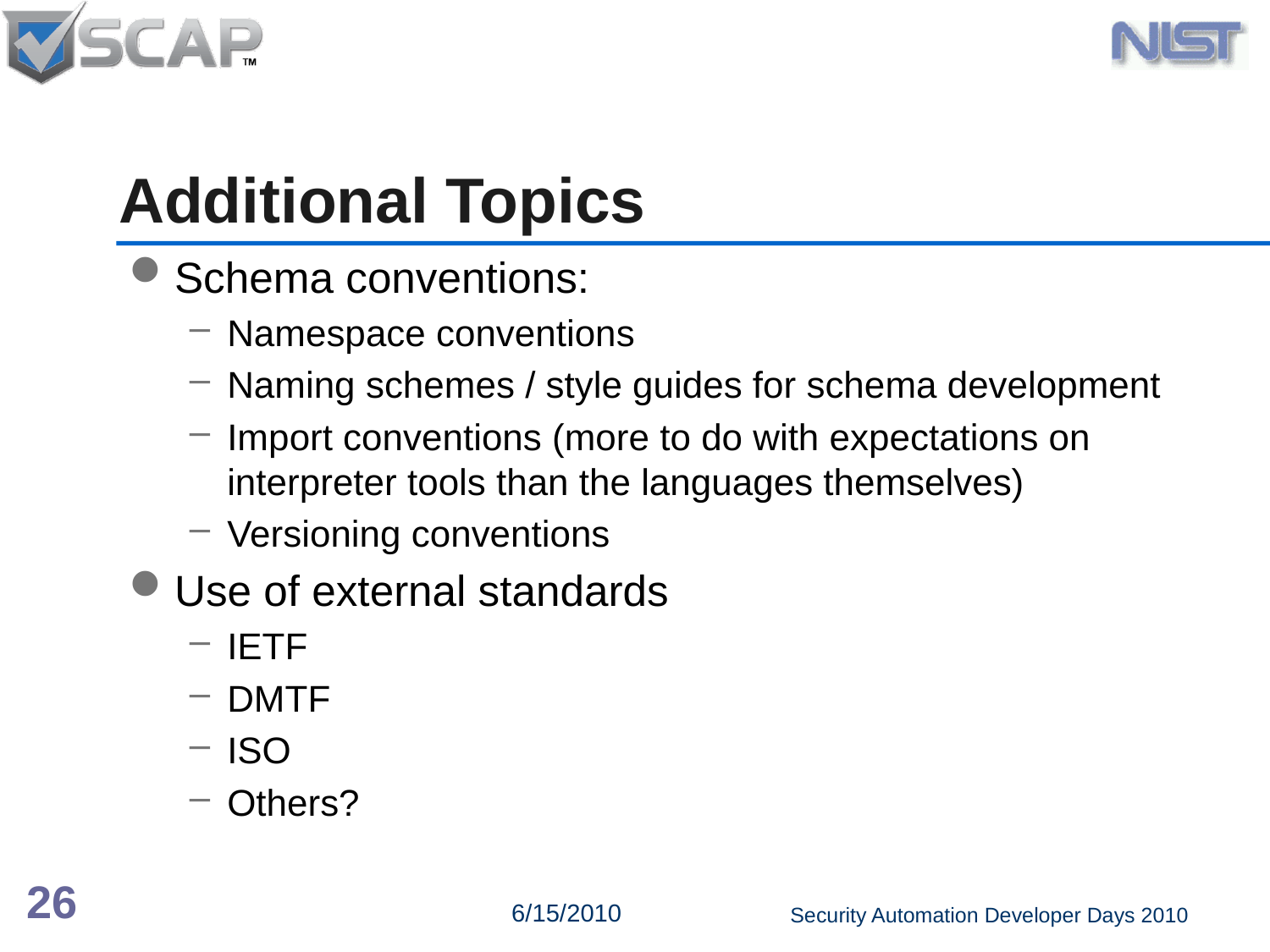

# Additional Topics
Schema conventions:
Namespace conventions
Naming schemes / style guides for schema development
Import conventions (more to do with expectations on interpreter tools than the languages themselves)
Versioning conventions
Use of external standards
IETF
DMTF
ISO
Others?

26
6/15/2010
Security Automation Developer Days 2010